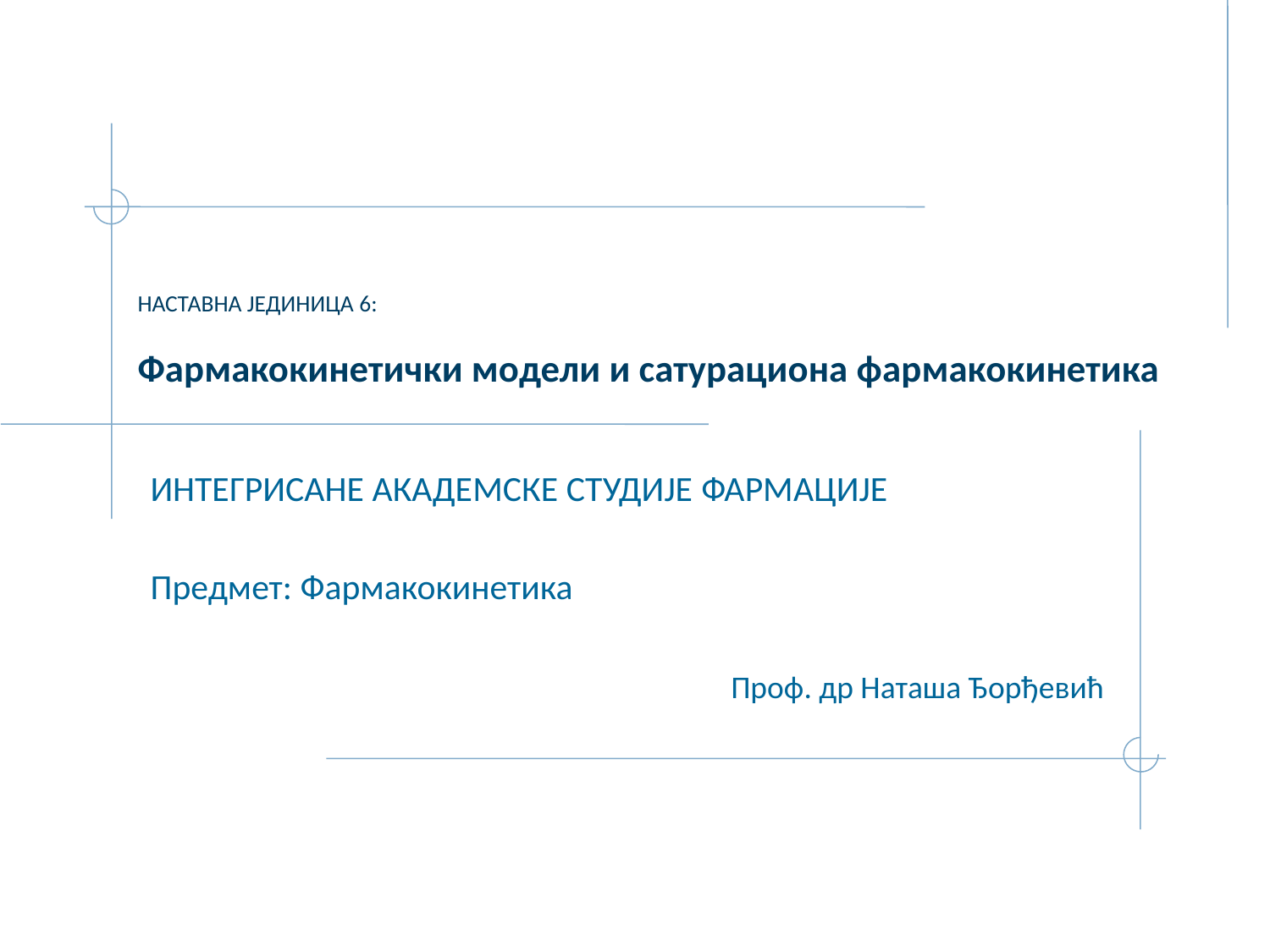

# НАСТАВНА ЈЕДИНИЦА 6: Фармакокинетички модели и сатурациона фармакокинетика
ИНТЕГРИСАНЕ АКАДЕМСКЕ СТУДИЈЕ ФАРМАЦИЈЕ

Предмет: Фармакокинетика

Проф. др Наташа Ђорђевић